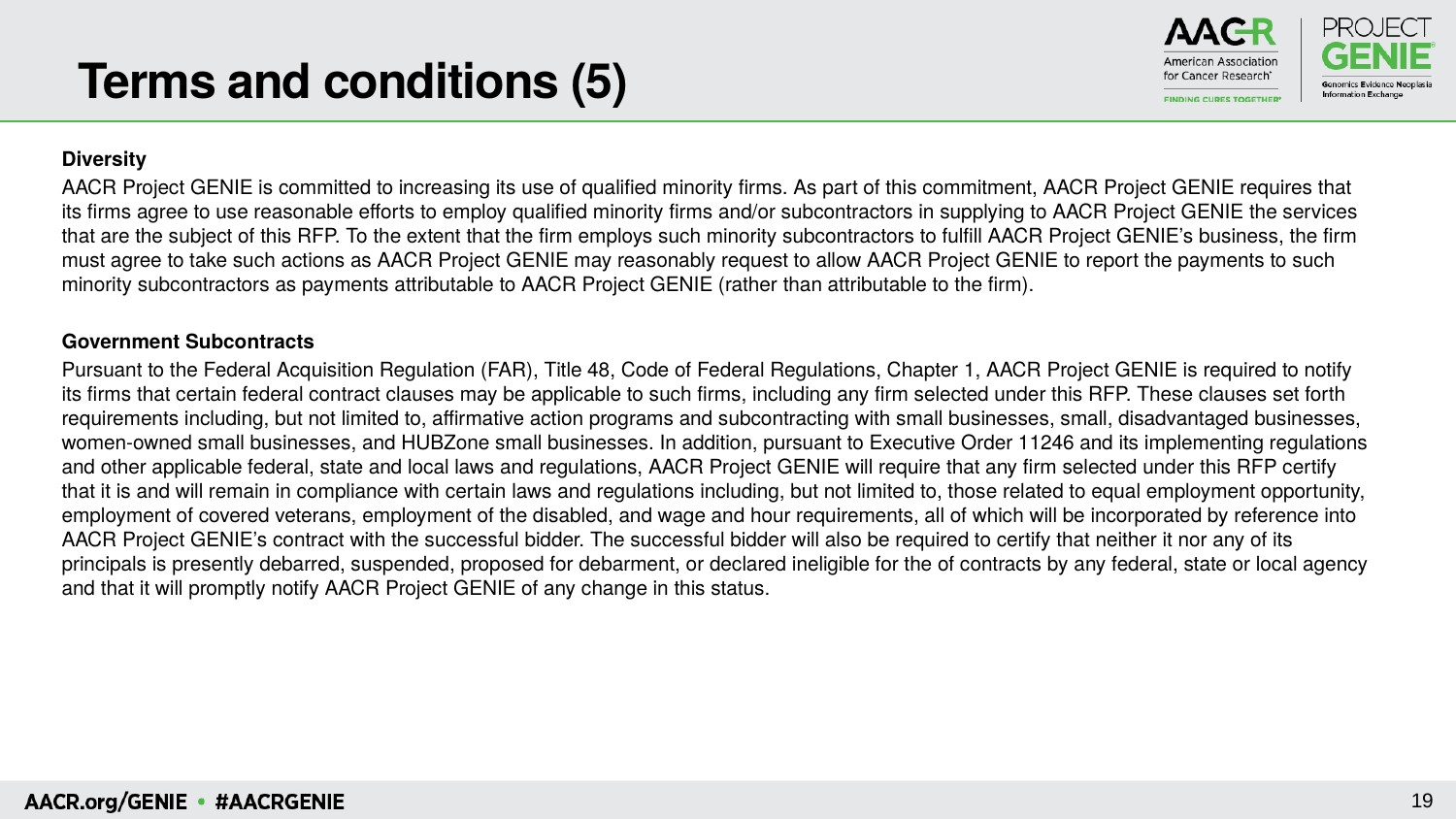

# Terms and conditions (5)
Diversity
AACR Project GENIE is committed to increasing its use of qualified minority firms. As part of this commitment, AACR Project GENIE requires that its firms agree to use reasonable efforts to employ qualified minority firms and/or subcontractors in supplying to AACR Project GENIE the services that are the subject of this RFP. To the extent that the firm employs such minority subcontractors to fulfill AACR Project GENIE’s business, the firm must agree to take such actions as AACR Project GENIE may reasonably request to allow AACR Project GENIE to report the payments to such minority subcontractors as payments attributable to AACR Project GENIE (rather than attributable to the firm).

Government Subcontracts
Pursuant to the Federal Acquisition Regulation (FAR), Title 48, Code of Federal Regulations, Chapter 1, AACR Project GENIE is required to notify its firms that certain federal contract clauses may be applicable to such firms, including any firm selected under this RFP. These clauses set forth requirements including, but not limited to, affirmative action programs and subcontracting with small businesses, small, disadvantaged businesses, women-owned small businesses, and HUBZone small businesses. In addition, pursuant to Executive Order 11246 and its implementing regulations and other applicable federal, state and local laws and regulations, AACR Project GENIE will require that any firm selected under this RFP certify that it is and will remain in compliance with certain laws and regulations including, but not limited to, those related to equal employment opportunity, employment of covered veterans, employment of the disabled, and wage and hour requirements, all of which will be incorporated by reference into AACR Project GENIE’s contract with the successful bidder. The successful bidder will also be required to certify that neither it nor any of its principals is presently debarred, suspended, proposed for debarment, or declared ineligible for the of contracts by any federal, state or local agency and that it will promptly notify AACR Project GENIE of any change in this status.